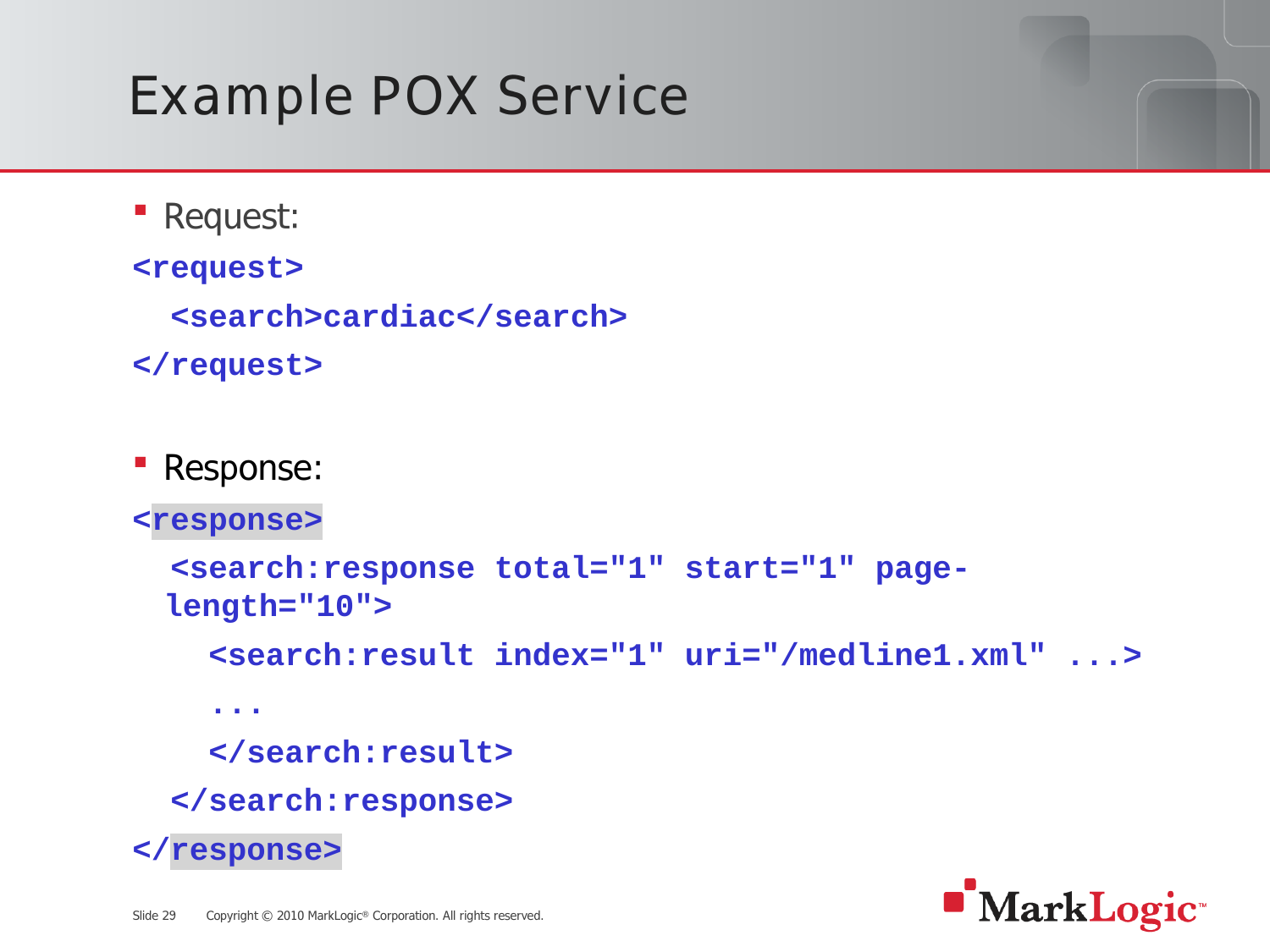

# Example POX Service
Request:
<request>
  <search>cardiac</search>
</request>

Response:
<response>
  <search:response total="1" start="1" page-length="10">
    <search:result index="1" uri="/medline1.xml" ...>
    ...
    </search:result>
  </search:response>
</response>